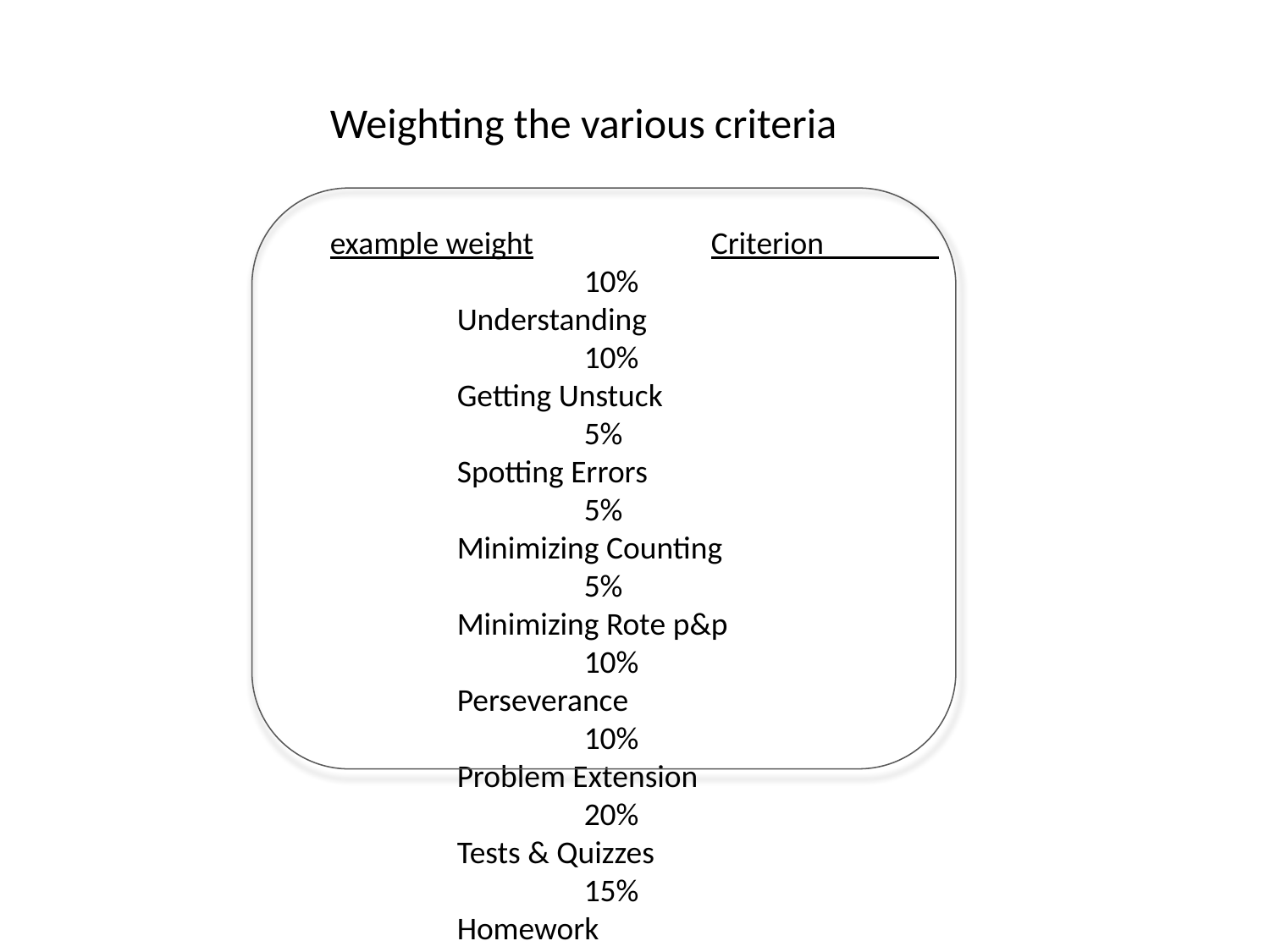

Weighting the various criteria

example weight		Criterion
		10%			Understanding
		10%			Getting Unstuck
		5%			Spotting Errors
		5%			Minimizing Counting
		5%			Minimizing Rote p&p
		10%			Perseverance
		10%			Problem Extension
		20%			Tests & Quizzes
		15%			Homework
		10%		etc.

		100%			Total Grade